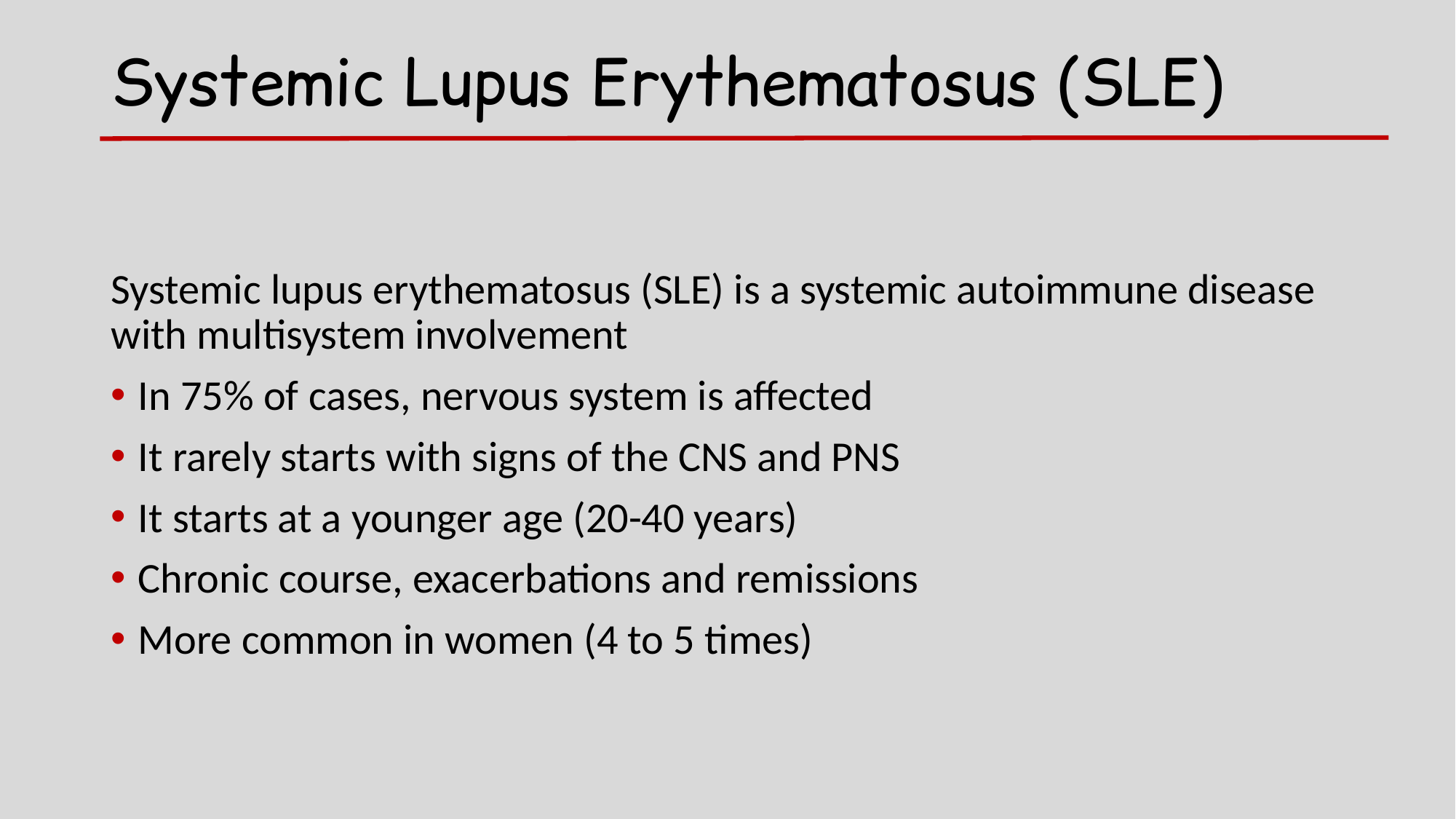

# Systemic Lupus Erythematosus (SLE)
Systemic lupus erythematosus (SLE) is a systemic autoimmune disease with multisystem involvement
In 75% of cases, nervous system is affected
It rarely starts with signs of the CNS and PNS
It starts at a younger age (20-40 years)
Chronic course, exacerbations and remissions
More common in women (4 to 5 times)